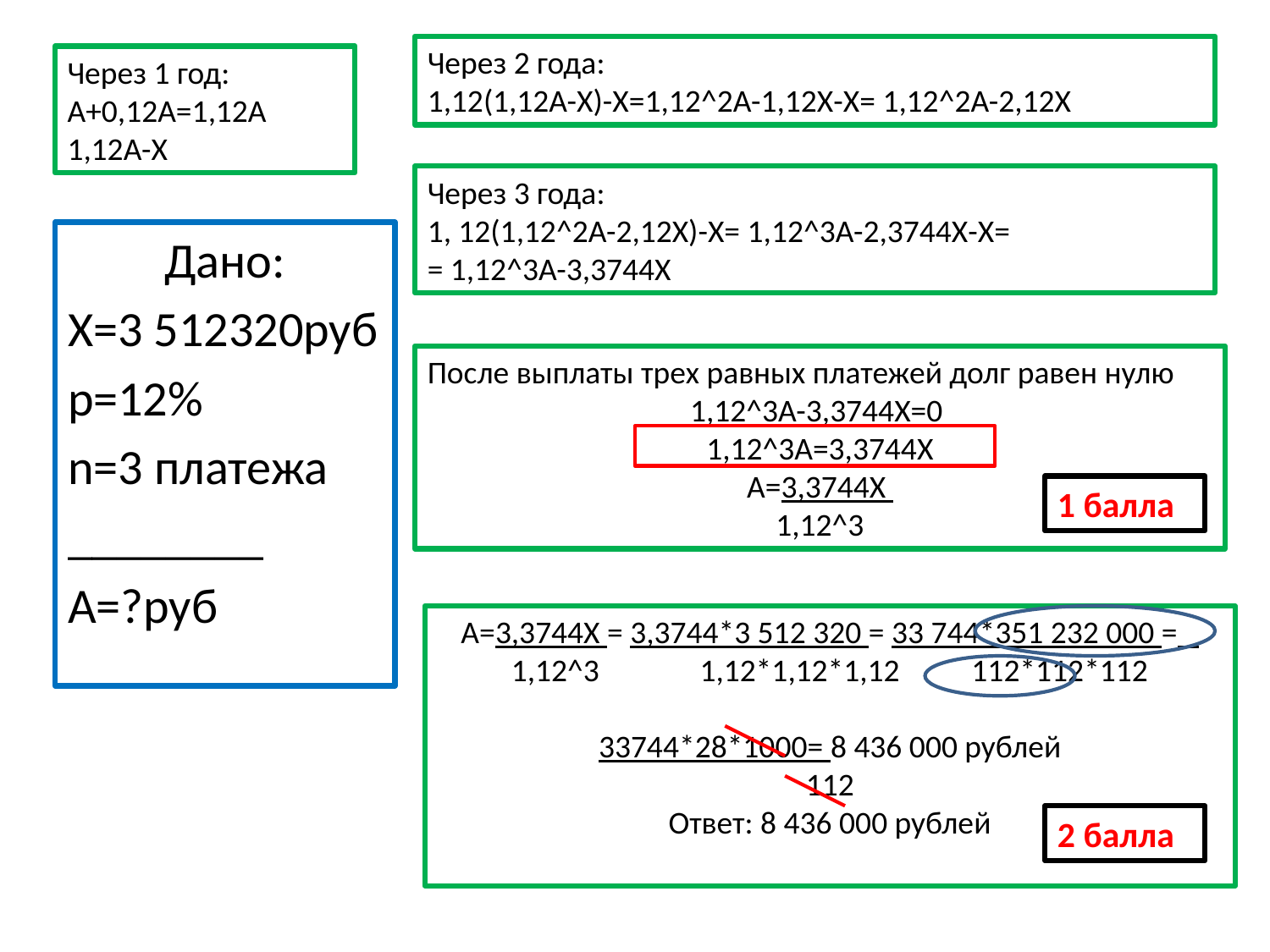

Через 2 года:
1,12(1,12А-Х)-Х=1,12^2А-1,12Х-Х= 1,12^2А-2,12Х
Через 1 год:
А+0,12А=1,12А
1,12А-Х
Через 3 года:
1, 12(1,12^2А-2,12Х)-Х= 1,12^3А-2,3744Х-Х=
= 1,12^3А-3,3744Х
Дано:
Х=3 512320руб
р=12%
n=3 платежа
________
А=?руб

После выплаты трех равных платежей долг равен нулю
1,12^3А-3,3744Х=0
1,12^3А=3,3744Х
А=3,3744Х
1,12^3

1 балла

А=3,3744Х = 3,3744*3 512 320 = 33 744*351 232 000 =
1,12^3              1,12*1,12*1,12          112*112*112

33744*28*1000= 8 436 000 рублей
112
Ответ: 8 436 000 рублей

2 балла